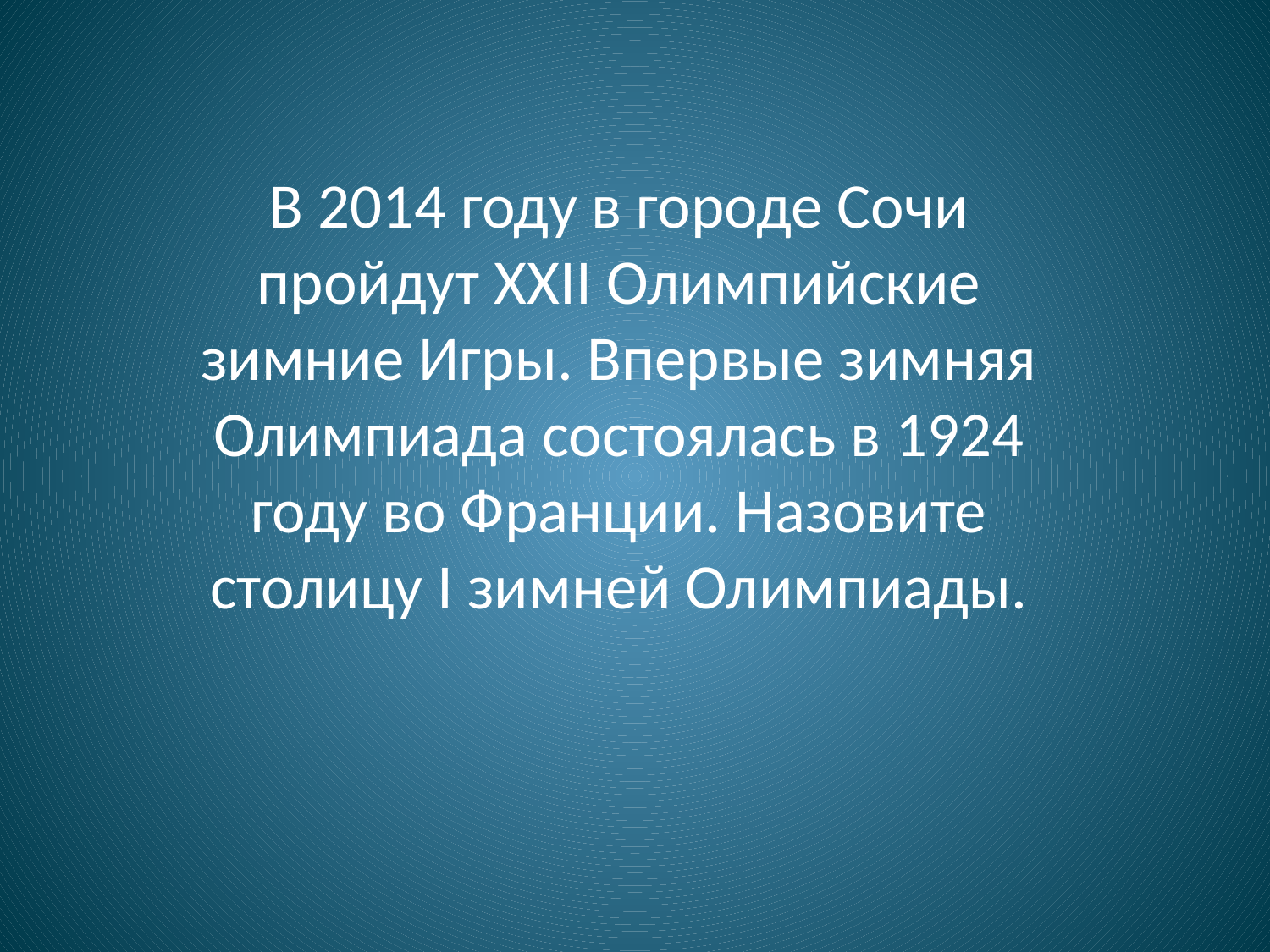

В 2014 году в городе Сочи пройдут XXII Олимпийские зимние Игры. Впервые зимняя Олимпиада состоялась в 1924 году во Франции. Назовите столицу I зимней Олимпиады.